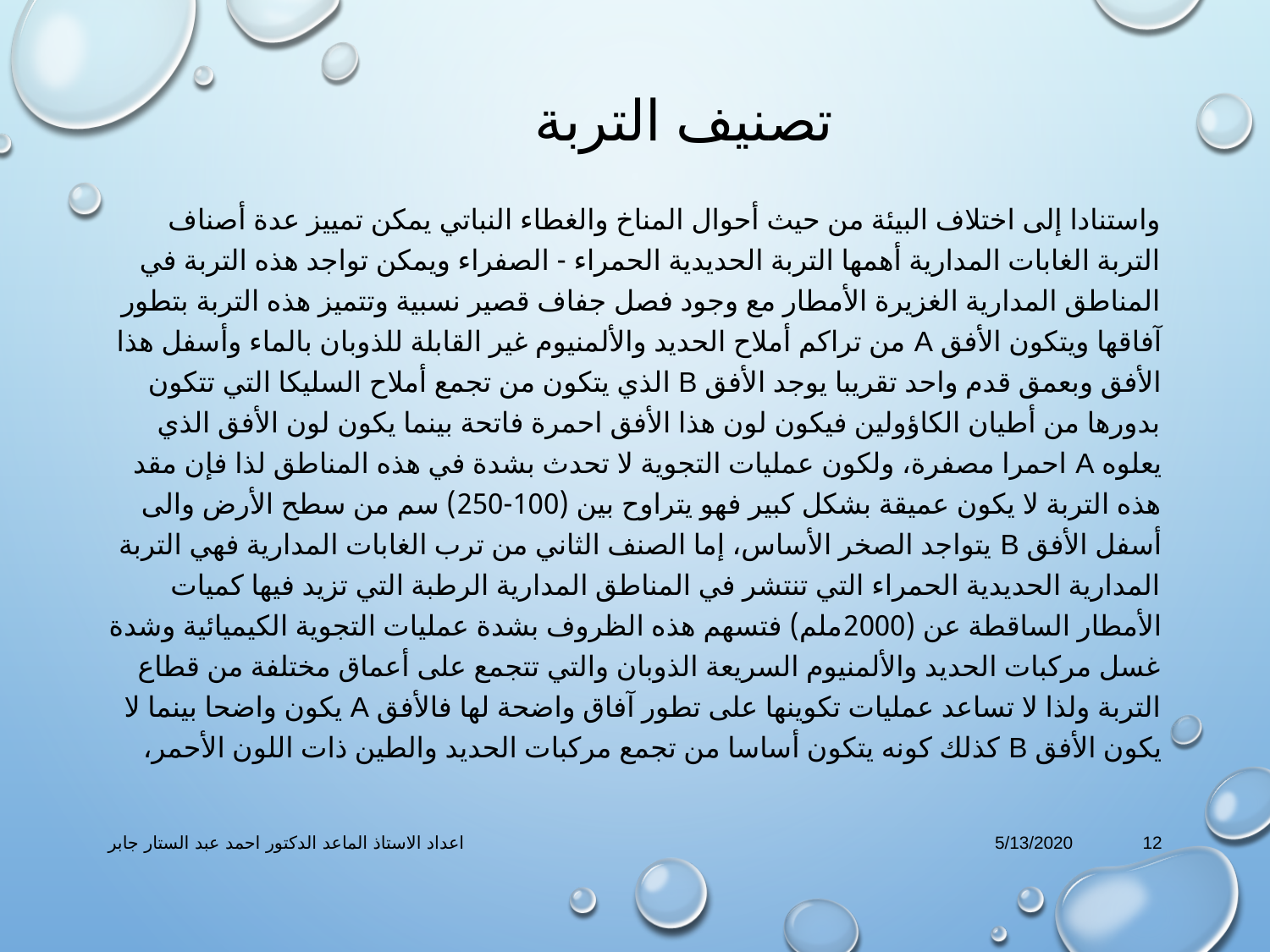

# تصنيف التربة
واستنادا إلى اختلاف البيئة من حيث أحوال المناخ والغطاء النباتي يمكن تمييز عدة أصناف التربة الغابات المدارية أهمها التربة الحديدية الحمراء - الصفراء ويمكن تواجد هذه التربة في المناطق المدارية الغزيرة الأمطار مع وجود فصل جفاف قصير نسبية وتتميز هذه التربة بتطور آفاقها ويتكون الأفق A من تراكم أملاح الحديد والألمنيوم غير القابلة للذوبان بالماء وأسفل هذا الأفق وبعمق قدم واحد تقريبا يوجد الأفق B الذي يتكون من تجمع أملاح السليكا التي تتكون بدورها من أطيان الكاؤولين فيكون لون هذا الأفق احمرة فاتحة بينما يكون لون الأفق الذي يعلوه A احمرا مصفرة، ولكون عمليات التجوية لا تحدث بشدة في هذه المناطق لذا فإن مقد هذه التربة لا يكون عميقة بشكل كبير فهو يتراوح بين (100-250) سم من سطح الأرض والى أسفل الأفق B يتواجد الصخر الأساس، إما الصنف الثاني من ترب الغابات المدارية فهي التربة المدارية الحديدية الحمراء التي تنتشر في المناطق المدارية الرطبة التي تزيد فيها كميات الأمطار الساقطة عن (2000ملم) فتسهم هذه الظروف بشدة عمليات التجوية الكيميائية وشدة غسل مركبات الحديد والألمنيوم السريعة الذوبان والتي تتجمع على أعماق مختلفة من قطاع التربة ولذا لا تساعد عمليات تكوينها على تطور آفاق واضحة لها فالأفق A يكون واضحا بينما لا يكون الأفق B كذلك كونه يتكون أساسا من تجمع مركبات الحديد والطين ذات اللون الأحمر،
اعداد الاستاذ الماعد الدكتور احمد عبد الستار جابر
5/13/2020
12